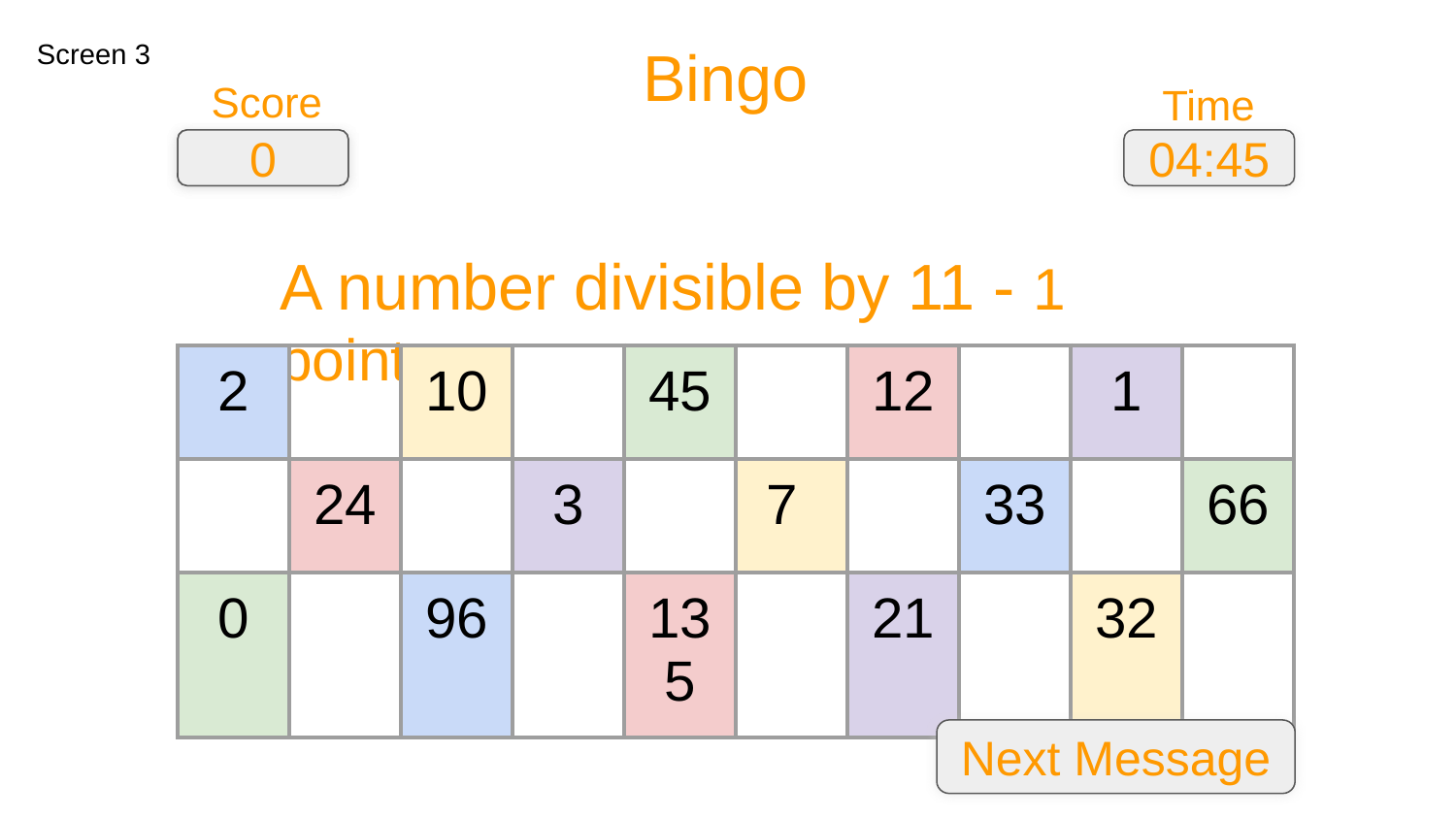

Screen 3
Bingo
Score
Time
0
0
04:45
A number divisible by 11 - 1 point
| 2 |  | 10 |  | 45 |  | 12 |  | 1 |  |
| --- | --- | --- | --- | --- | --- | --- | --- | --- | --- |
|  | 24 |  | 3 |  | 7 |  | 33 |  | 66 |
| 0 |  | 96 |  | 135 |  | 21 |  | 32 |  |
Next Message